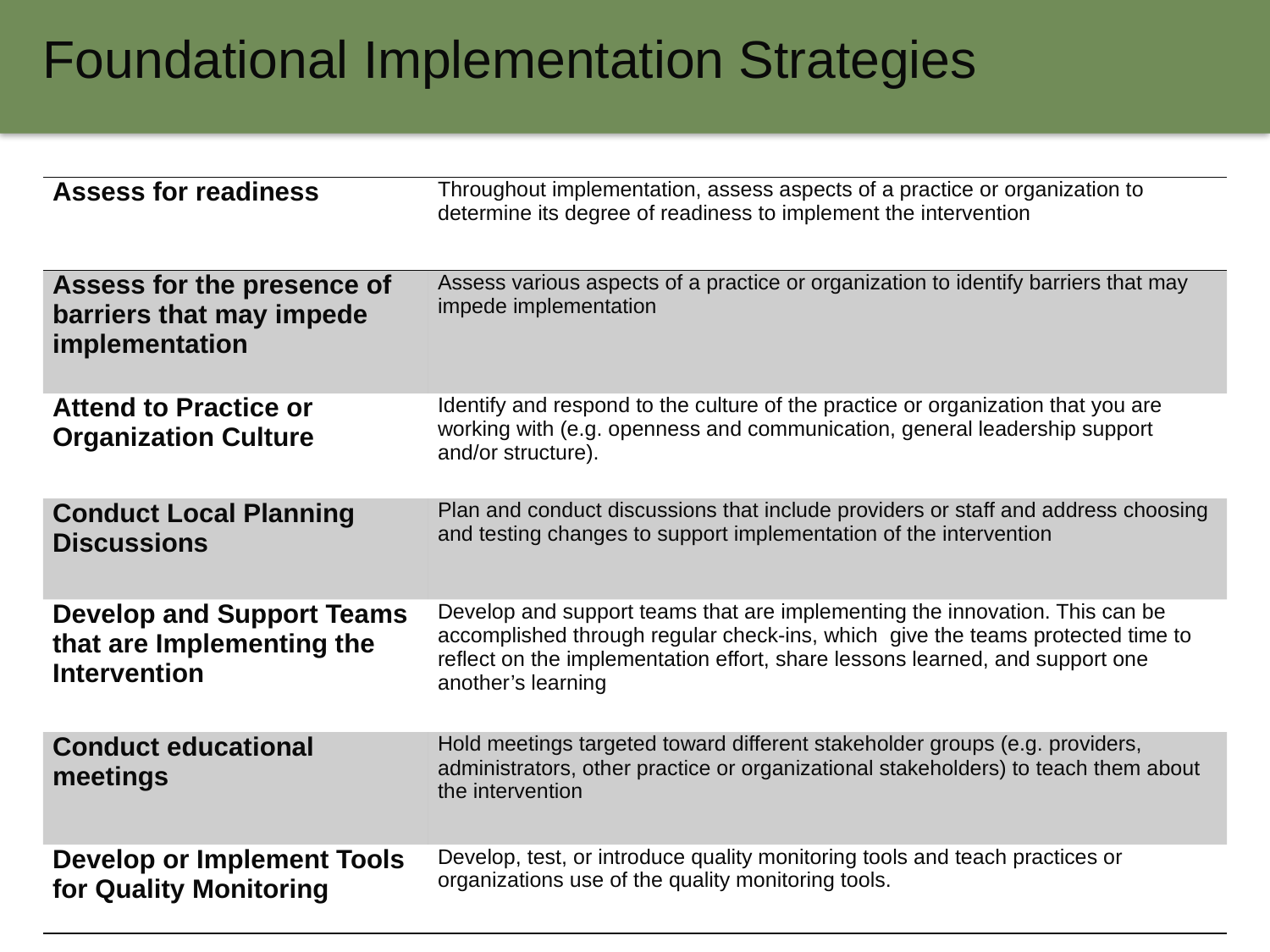

# Foundational Implementation Strategies
| Assess for readiness | Throughout implementation, assess aspects of a practice or organization to determine its degree of readiness to implement the intervention |
| --- | --- |
| Assess for the presence of barriers that may impede implementation | Assess various aspects of a practice or organization to identify barriers that may impede implementation |
| Attend to Practice or Organization Culture | Identify and respond to the culture of the practice or organization that you are working with (e.g. openness and communication, general leadership support and/or structure). |
| Conduct Local Planning Discussions | Plan and conduct discussions that include providers or staff and address choosing and testing changes to support implementation of the intervention |
| Develop and Support Teams that are Implementing the Intervention | Develop and support teams that are implementing the innovation. This can be accomplished through regular check-ins, which give the teams protected time to reflect on the implementation effort, share lessons learned, and support one another’s learning |
| Conduct educational meetings | Hold meetings targeted toward different stakeholder groups (e.g. providers, administrators, other practice or organizational stakeholders) to teach them about the intervention |
| Develop or Implement Tools for Quality Monitoring | Develop, test, or introduce quality monitoring tools and teach practices or organizations use of the quality monitoring tools. |